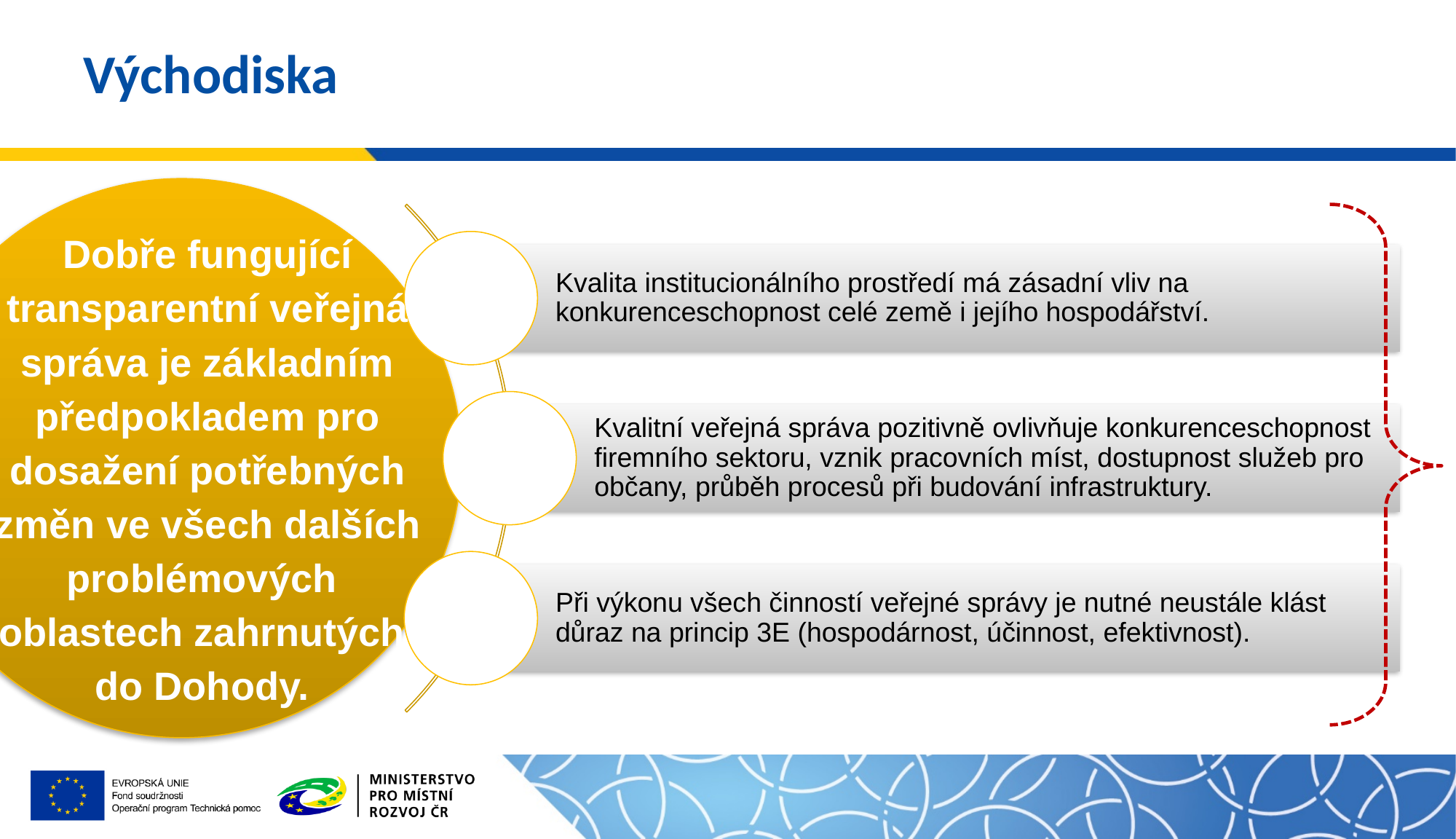

# Východiska

Kvalita institucionálního prostředí má zásadní vliv na konkurenceschopnost celé země i jejího hospodářství.
Kvalitní veřejná správa pozitivně ovlivňuje konkurenceschopnost firemního sektoru, vznik pracovních míst, dostupnost služeb pro občany, průběh procesů při budování infrastruktury.
Při výkonu všech činností veřejné správy je nutné neustále klást důraz na princip 3E (hospodárnost, účinnost, efektivnost).

Dobře fungující transparentní veřejná správa je základním předpokladem pro dosažení potřebných změn ve všech dalších problémových
oblastech zahrnutých
do Dohody.